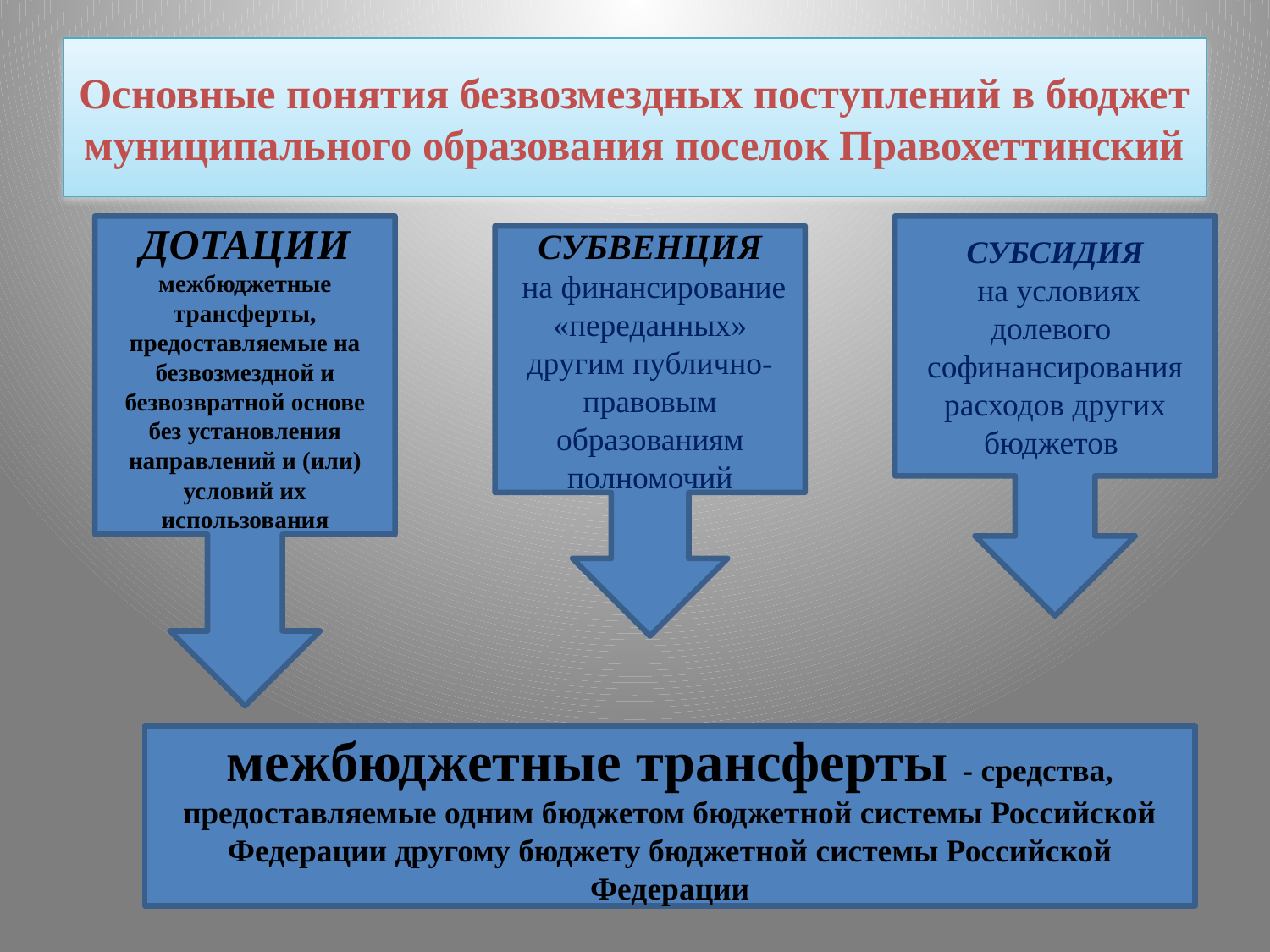

# Основные понятия безвозмездных поступлений в бюджет муниципального образования поселок Правохеттинский
ДОТАЦИИ межбюджетные трансферты, предоставляемые на безвозмездной и безвозвратной основе без установления направлений и (или) условий их использования
СУБСИДИЯ
 на условиях долевого  софинансирования расходов других бюджетов
СУБВЕНЦИЯ
 на финансирование
«переданных» другим публично-правовым образованиям полномочий
межбюджетные трансферты - средства, предоставляемые одним бюджетом бюджетной системы Российской Федерации другому бюджету бюджетной системы Российской Федерации